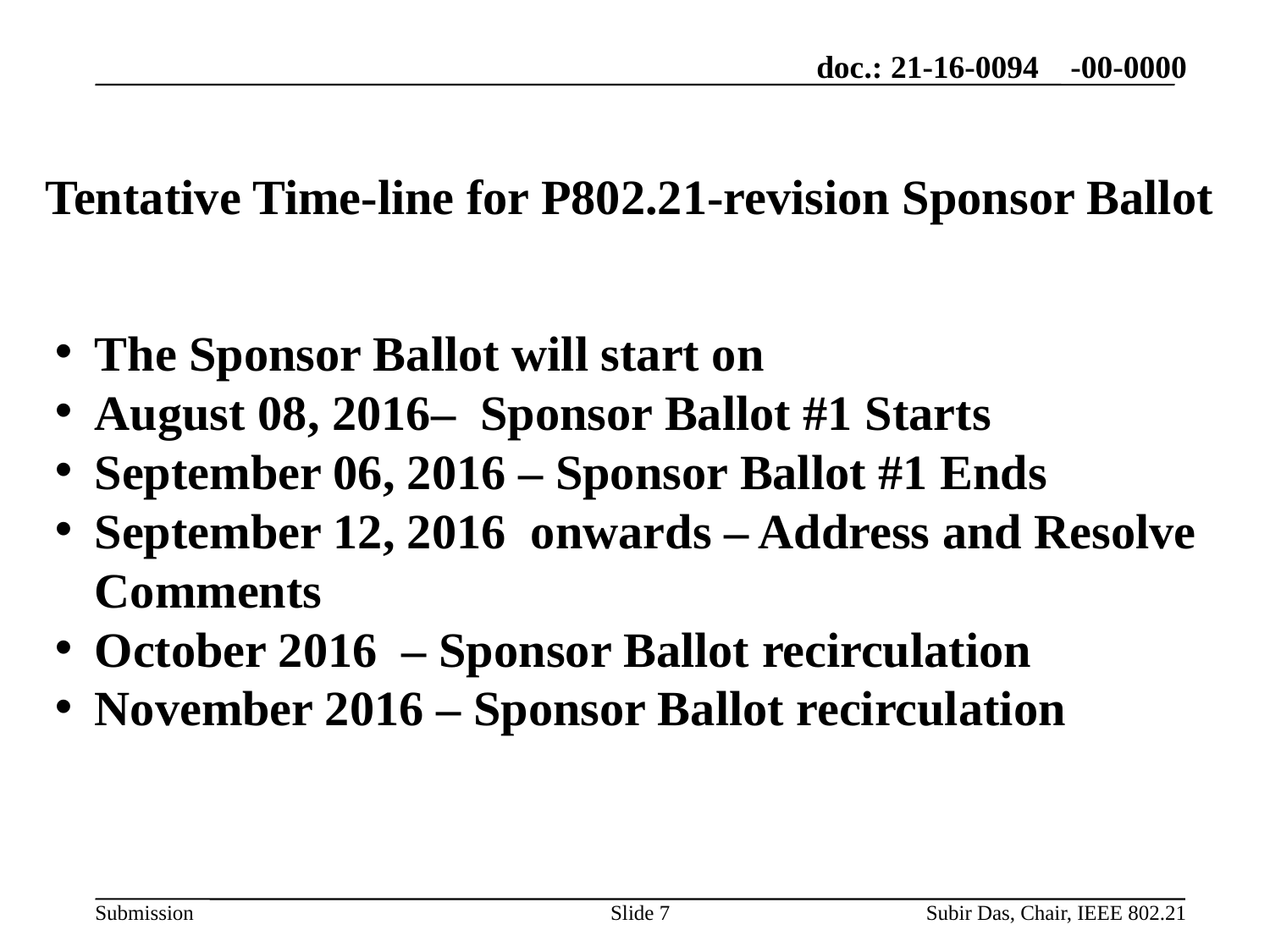

# Tentative Time-line for P802.21-revision Sponsor Ballot

The Sponsor Ballot will start on
August 08, 2016–  Sponsor Ballot #1 Starts
September 06, 2016 – Sponsor Ballot #1 Ends
September 12, 2016  onwards – Address and Resolve Comments
October 2016  – Sponsor Ballot recirculation
November 2016 – Sponsor Ballot recirculation
Slide 7
Subir Das, Chair, IEEE 802.21